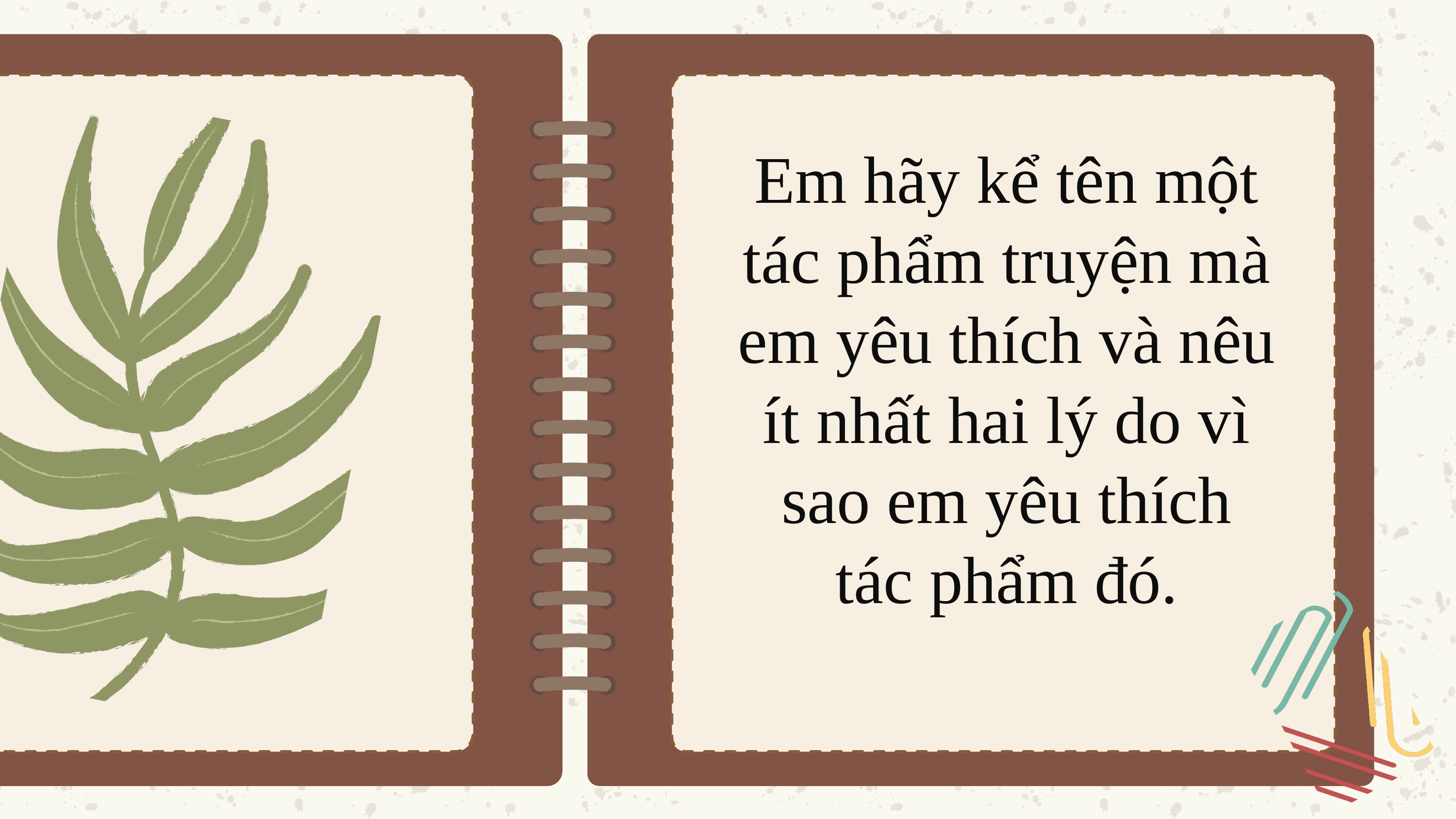

Em hãy kể tên một tác phẩm truyện mà em yêu thích và nêu ít nhất hai lý do vì sao em yêu thích tác phẩm đó.